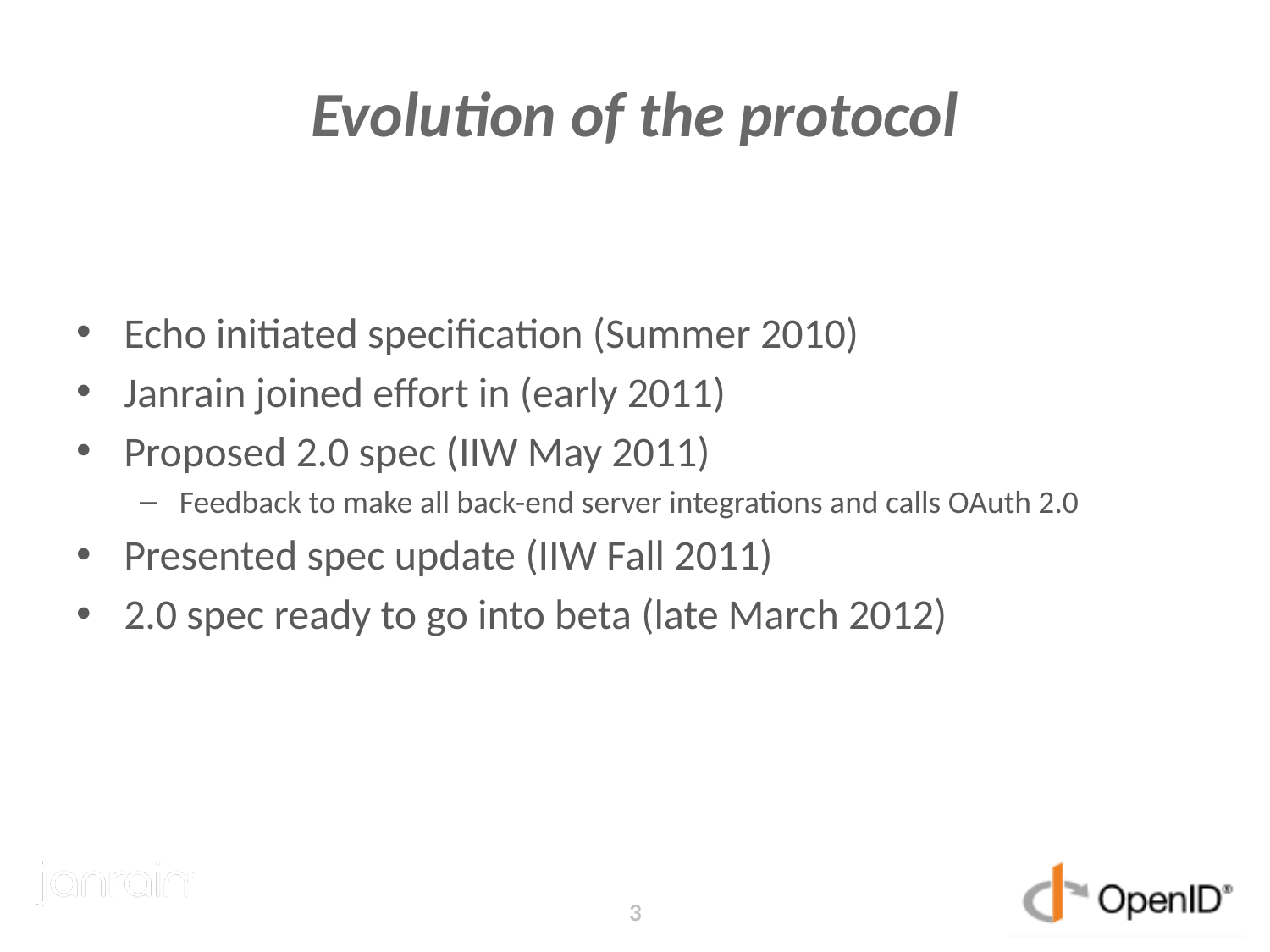

# Evolution of the protocol
Echo initiated specification (Summer 2010)
Janrain joined effort in (early 2011)
Proposed 2.0 spec (IIW May 2011)
Feedback to make all back-end server integrations and calls OAuth 2.0
Presented spec update (IIW Fall 2011)
2.0 spec ready to go into beta (late March 2012)